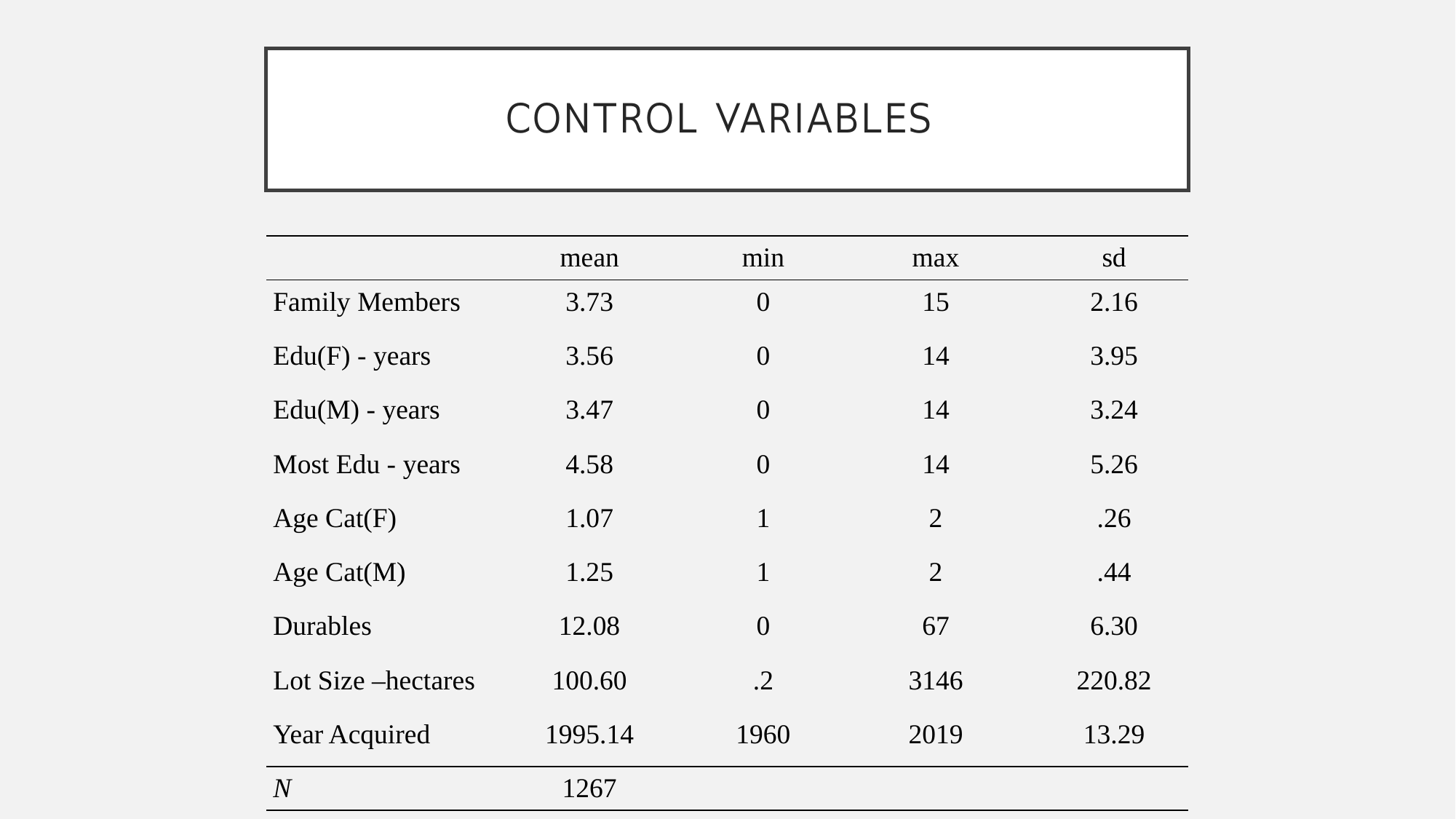

# Control Variables
|  | mean | min | max | sd |
| --- | --- | --- | --- | --- |
| Family Members | 3.73 | 0 | 15 | 2.16 |
| Edu(F) - years | 3.56 | 0 | 14 | 3.95 |
| Edu(M) - years | 3.47 | 0 | 14 | 3.24 |
| Most Edu - years | 4.58 | 0 | 14 | 5.26 |
| Age Cat(F) | 1.07 | 1 | 2 | .26 |
| Age Cat(M) | 1.25 | 1 | 2 | .44 |
| Durables | 12.08 | 0 | 67 | 6.30 |
| Lot Size –hectares | 100.60 | .2 | 3146 | 220.82 |
| Year Acquired | 1995.14 | 1960 | 2019 | 13.29 |
| N | 1267 |  |  |  |